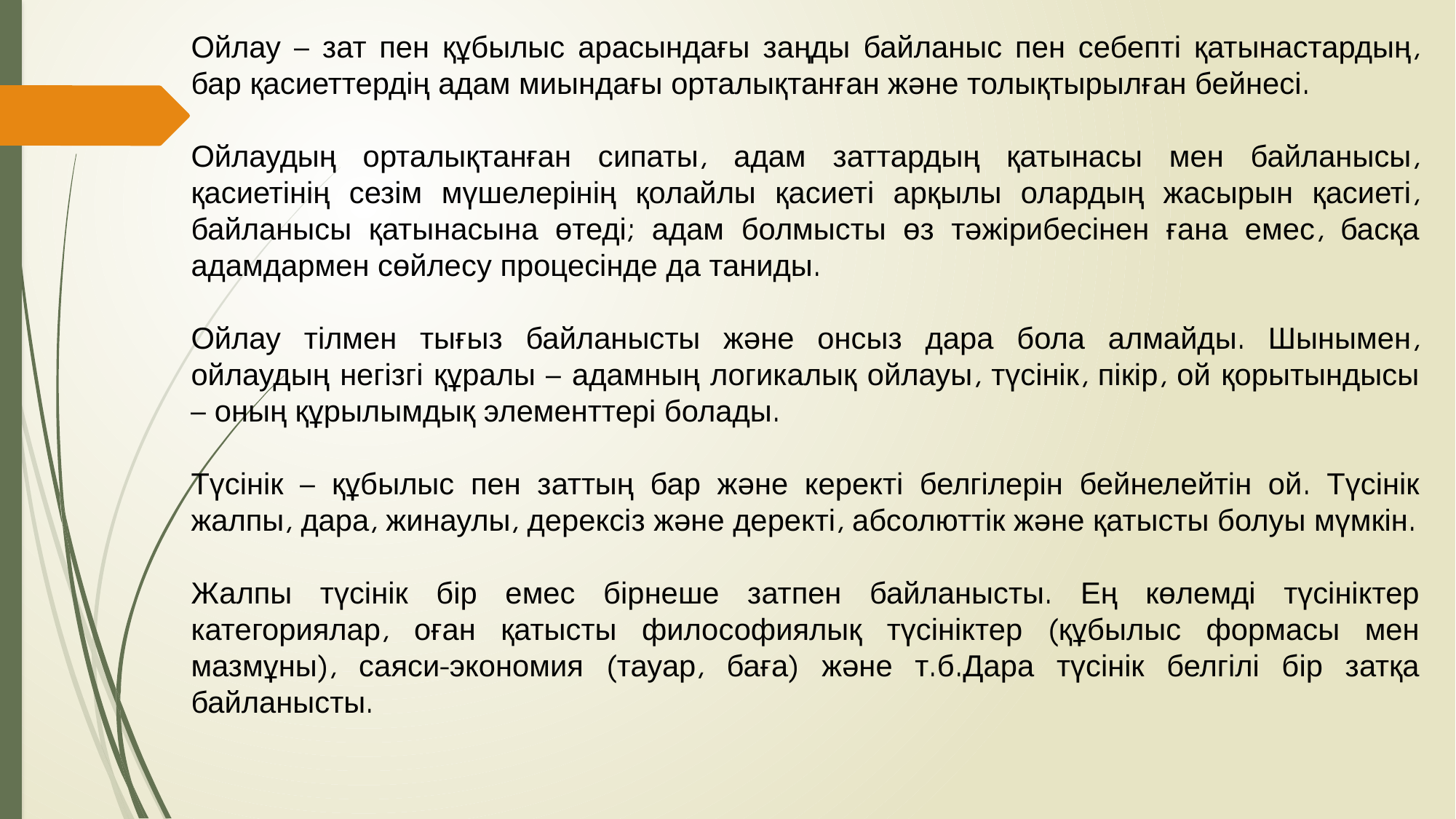

Ойлау – зат пен құбылыс арасындағы заңды байланыс пен себепті қатынастардың, бар қасиеттердің адам миындағы орталықтанған және толықтырылған бейнесі.

Ойлаудың орталықтанған сипаты, адам заттардың қатынасы мен байланысы, қасиетінің сезім мүшелерінің қолайлы қасиеті арқылы олардың жасырын қасиеті, байланысы қатынасына өтеді; адам болмысты өз тәжірибесінен ғана емес, басқа адамдармен сөйлесу процесінде да таниды.

Ойлау тілмен тығыз байланысты және онсыз дара бола алмайды. Шынымен, ойлаудың негізгі құралы – адамның логикалық ойлауы, түсінік, пікір, ой қорытындысы – оның құрылымдық элементтері болады.

Түсінік – құбылыс пен заттың бар және керекті белгілерін бейнелейтін ой. Түсінік жалпы, дара, жинаулы, дерексіз және деректі, абсолюттік және қатысты болуы мүмкін.

Жалпы түсінік бір емес бірнеше затпен байланысты. Ең көлемді түсініктер категориялар, оған қатысты философиялық түсініктер (құбылыс формасы мен мазмұны), саяси-экономия (тауар, баға) және т.б.Дара түсінік белгілі бір затқа байланысты.